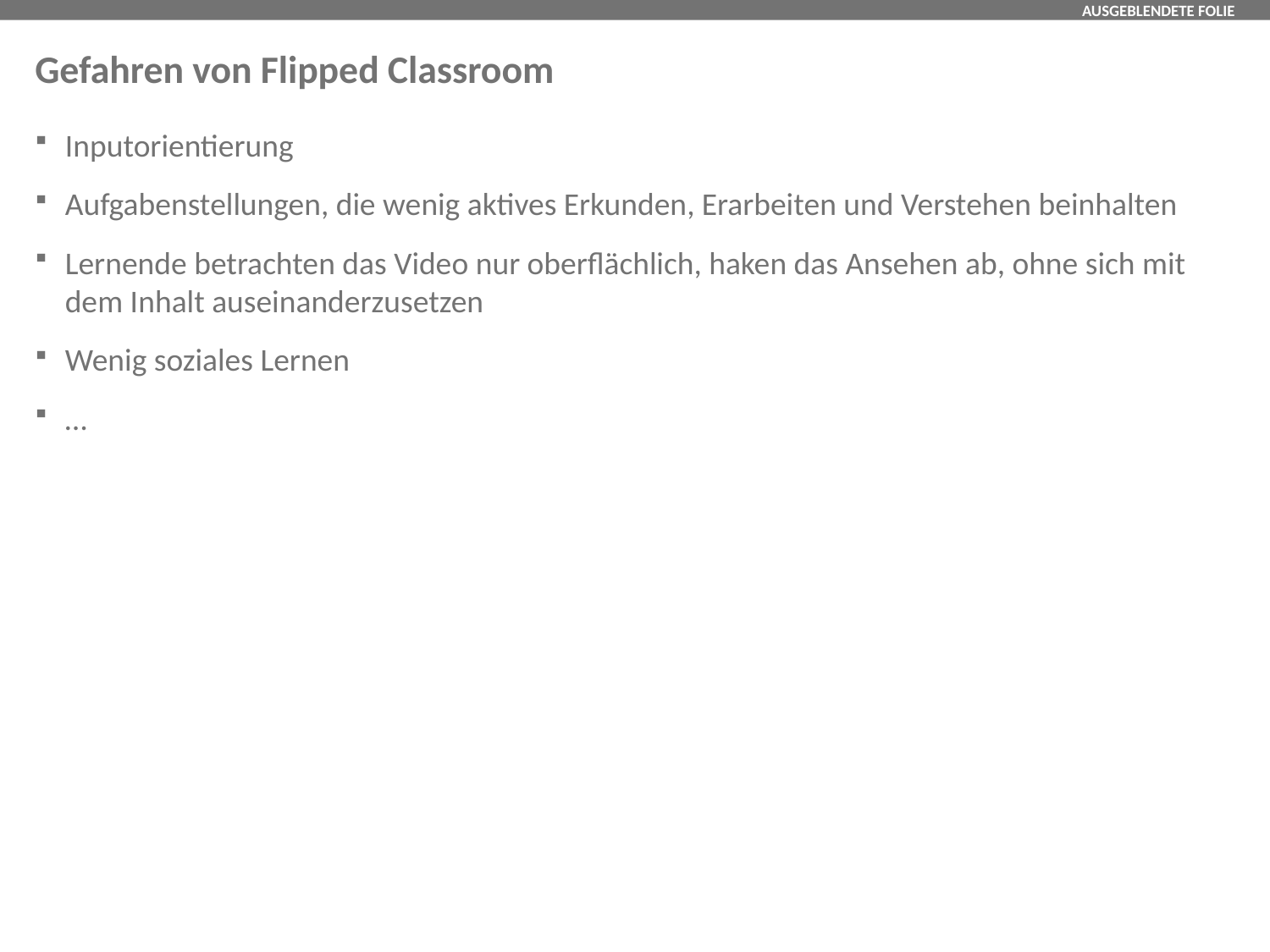

# Gefahren von Flipped Classroom
Inputorientierung
Aufgabenstellungen, die wenig aktives Erkunden, Erarbeiten und Verstehen beinhalten
Lernende betrachten das Video nur oberflächlich, haken das Ansehen ab, ohne sich mit dem Inhalt auseinanderzusetzen
Wenig soziales Lernen
…